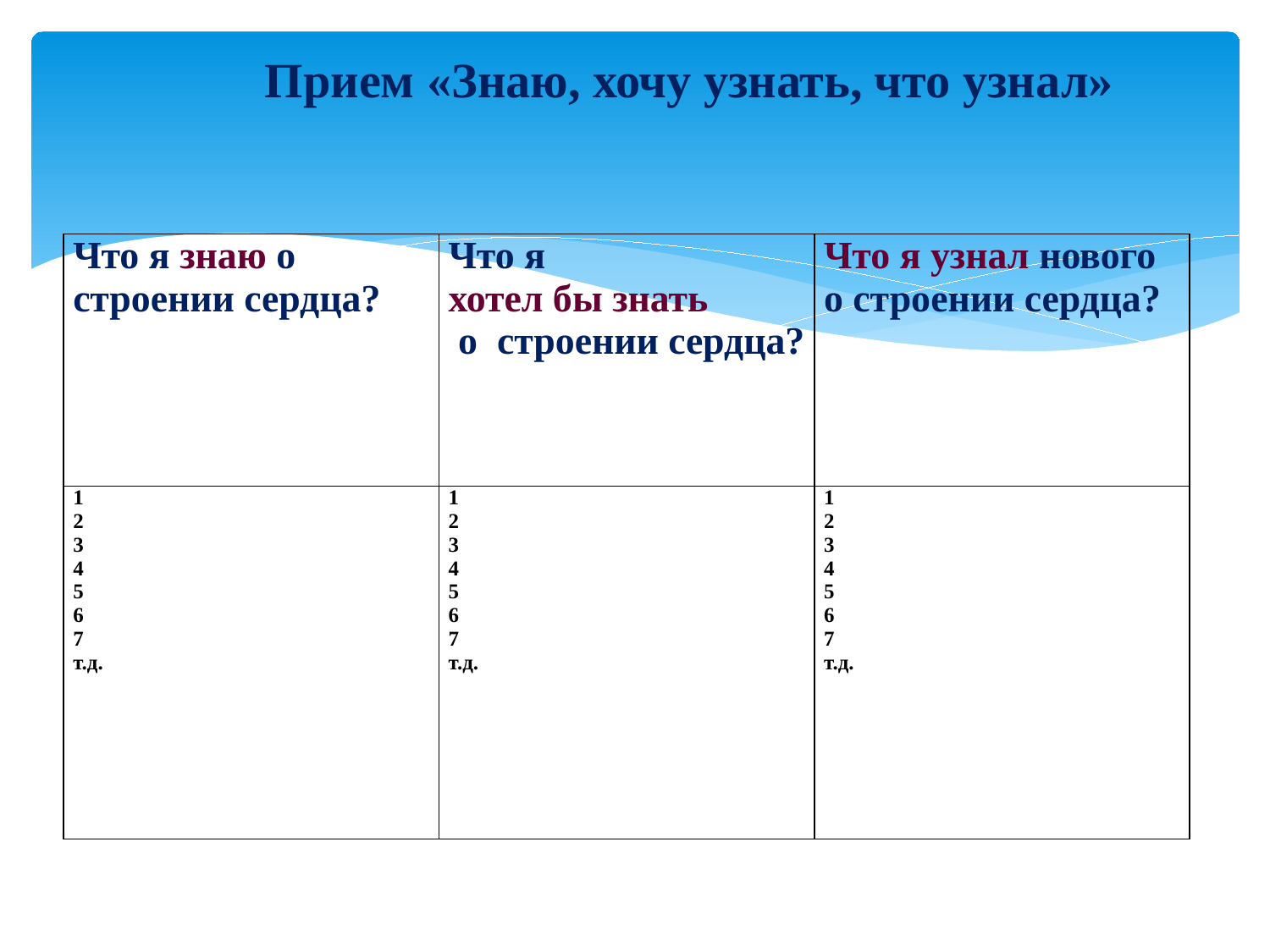

# Прием «Знаю, хочу узнать, что узнал»
| Что я знаю о строении сердца? | Что я хотел бы знать о строении сердца? | Что я узнал нового о строении сердца? |
| --- | --- | --- |
| 1 2 3 4 5 6 7 т.д. | 1 2 3 4 5 6 7 т.д. | 1 2 3 4 5 6 7 т.д. |